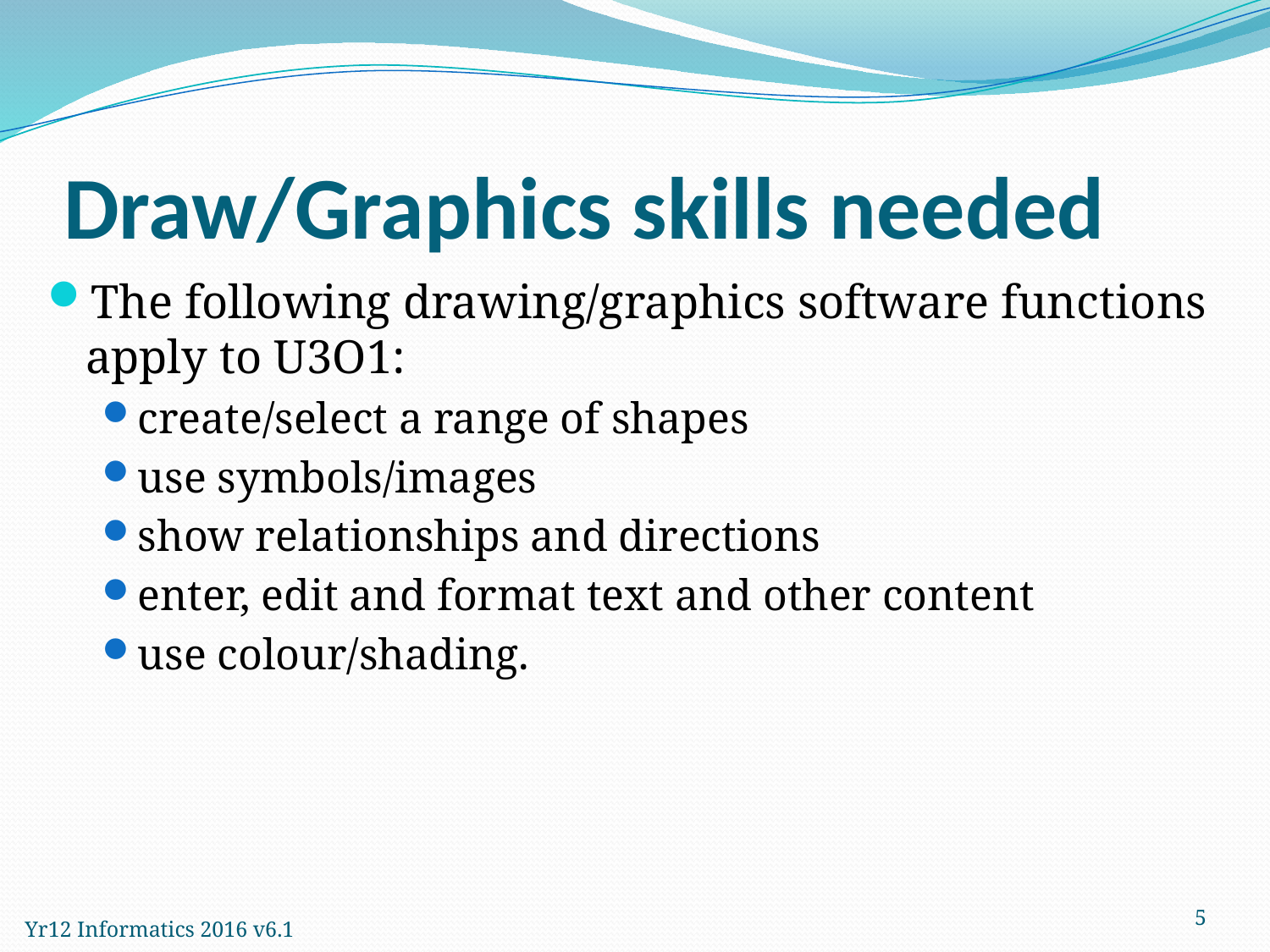

Draw/Graphics skills needed
The following drawing/graphics software functions apply to U3O1:
create/select a range of shapes
use symbols/images
show relationships and directions
enter, edit and format text and other content
use colour/shading.

5
Yr12 Informatics 2016 v6.1